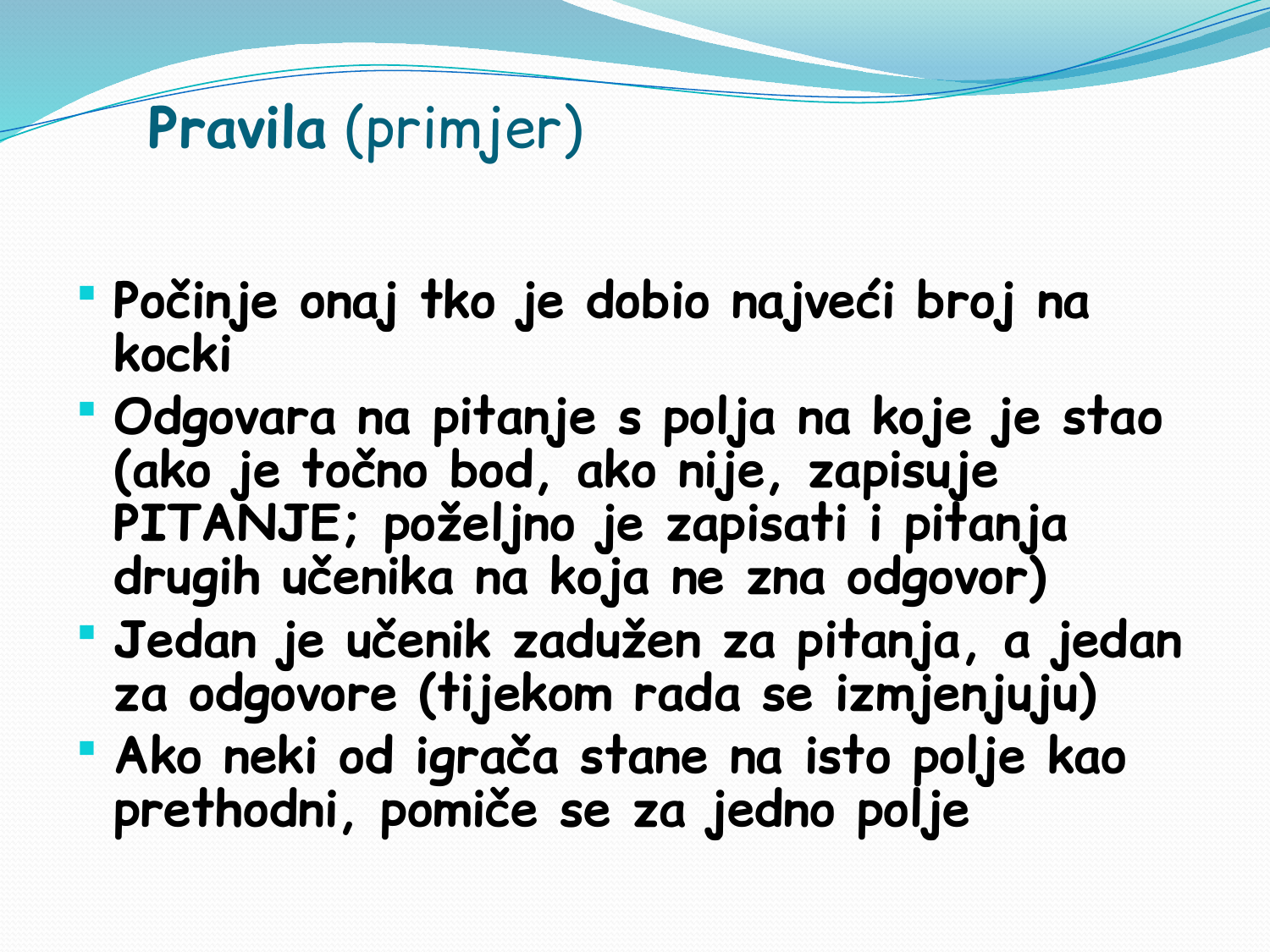

# Pravila (primjer)
Počinje onaj tko je dobio najveći broj na kocki
Odgovara na pitanje s polja na koje je stao (ako je točno bod, ako nije, zapisuje PITANJE; poželjno je zapisati i pitanja drugih učenika na koja ne zna odgovor)
Jedan je učenik zadužen za pitanja, a jedan za odgovore (tijekom rada se izmjenjuju)
Ako neki od igrača stane na isto polje kao prethodni, pomiče se za jedno polje